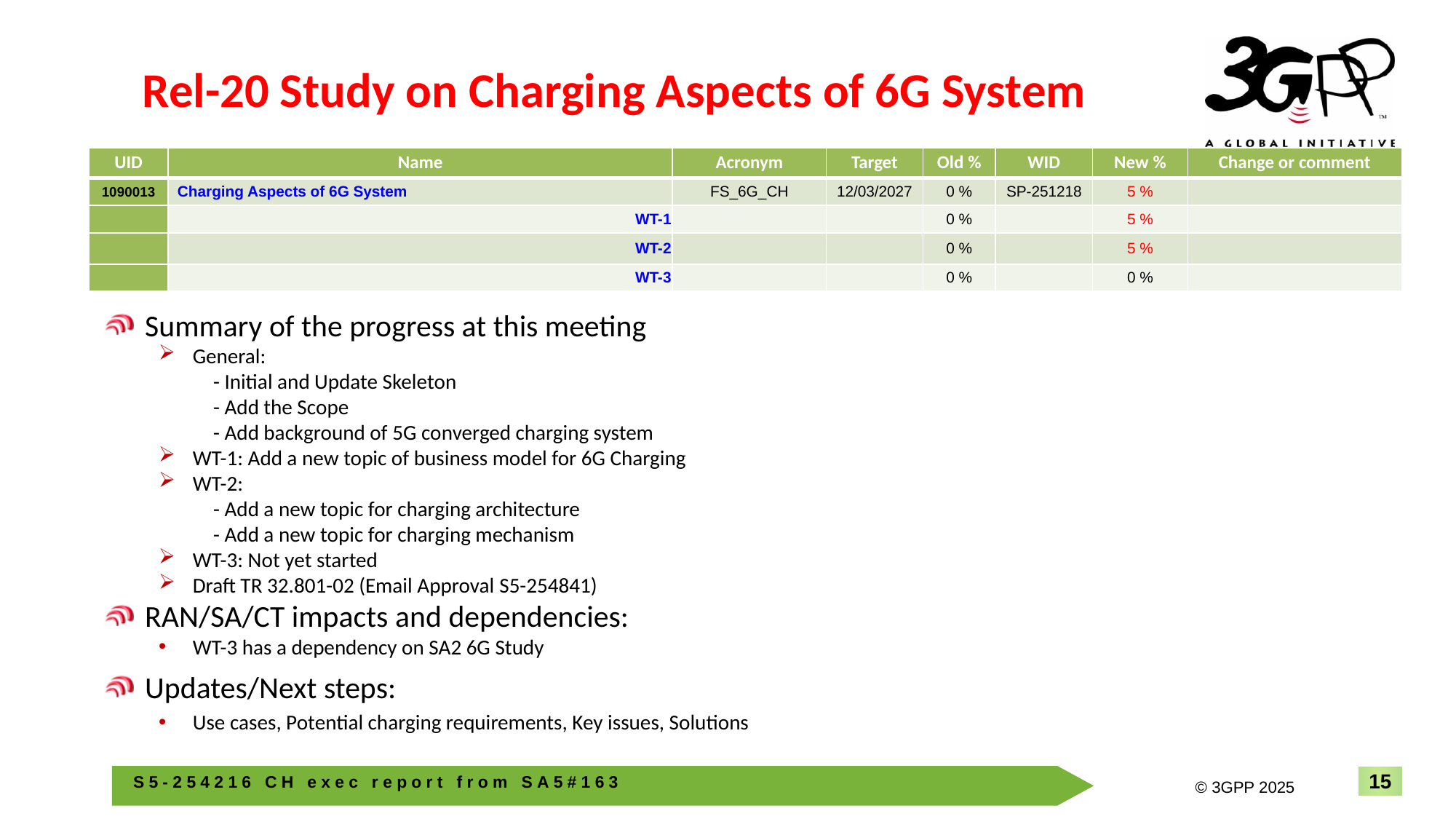

# Rel-20 Study on Charging Aspects of 6G System
| UID | Name | Acronym | Target | Old % | WID | New % | Change or comment |
| --- | --- | --- | --- | --- | --- | --- | --- |
| 1090013 | Charging Aspects of 6G System | FS\_6G\_CH | 12/03/2027 | 0 % | SP-251218 | 5 % |  |
|  | WT-1 |  |  | 0 % |  | 5 % |  |
|  | WT-2 |  |  | 0 % |  | 5 % |  |
|  | WT-3 |  |  | 0 % |  | 0 % |  |
Summary of the progress at this meeting
General:
- Initial and Update Skeleton
- Add the Scope
- Add background of 5G converged charging system
WT-1: Add a new topic of business model for 6G Charging
WT-2:
- Add a new topic for charging architecture
- Add a new topic for charging mechanism
WT-3: Not yet started
Draft TR 32.801-02 (Email Approval S5-254841)
RAN/SA/CT impacts and dependencies:
WT-3 has a dependency on SA2 6G Study
Updates/Next steps:
Use cases, Potential charging requirements, Key issues, Solutions